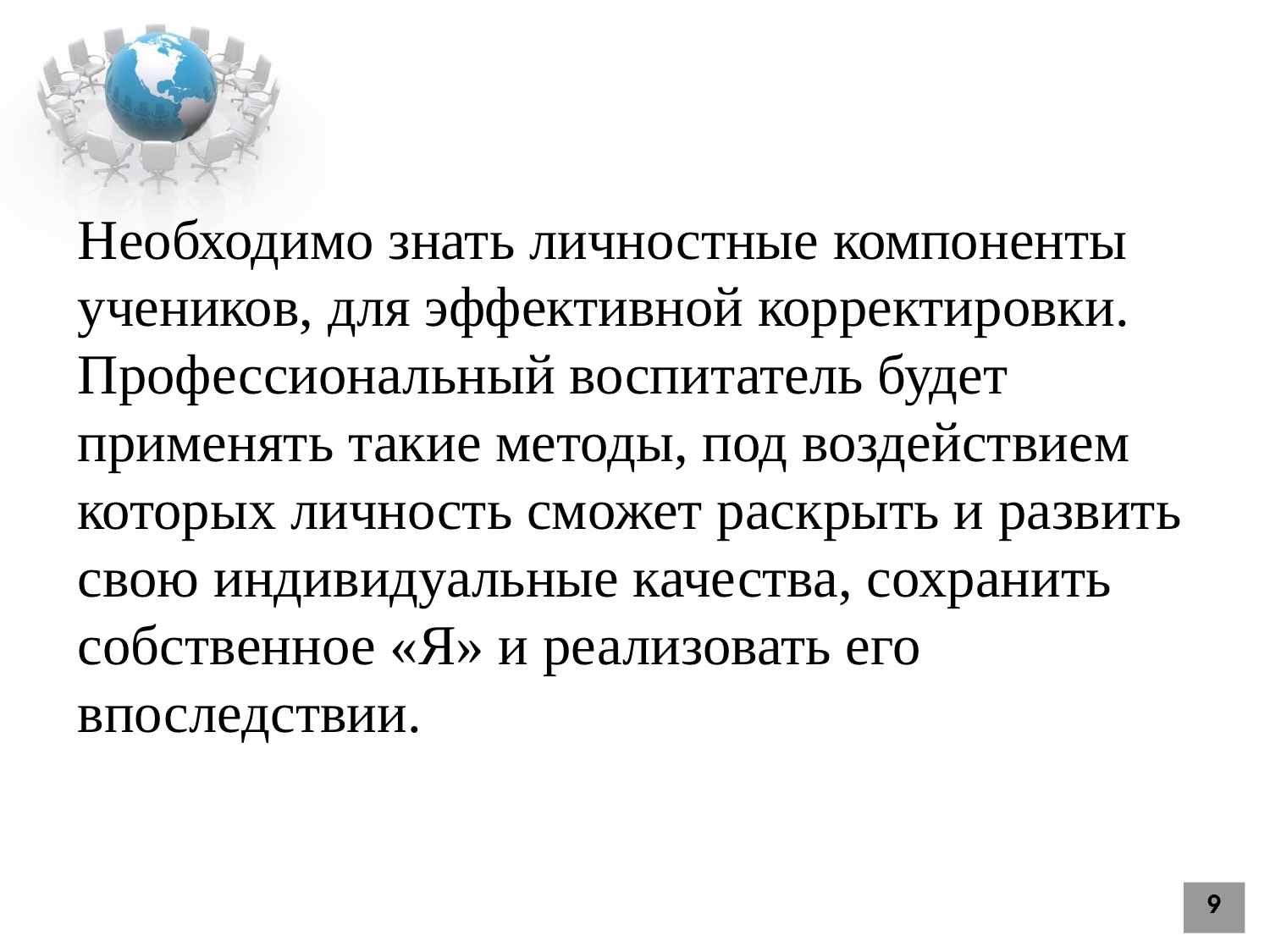

#
Необходимо знать личностные компоненты учеников, для эффективной корректировки. Профессиональный воспитатель будет применять такие методы, под воздействием которых личность сможет раскрыть и развить свою индивидуальные качества, сохранить собственное «Я» и реализовать его впоследствии.
9